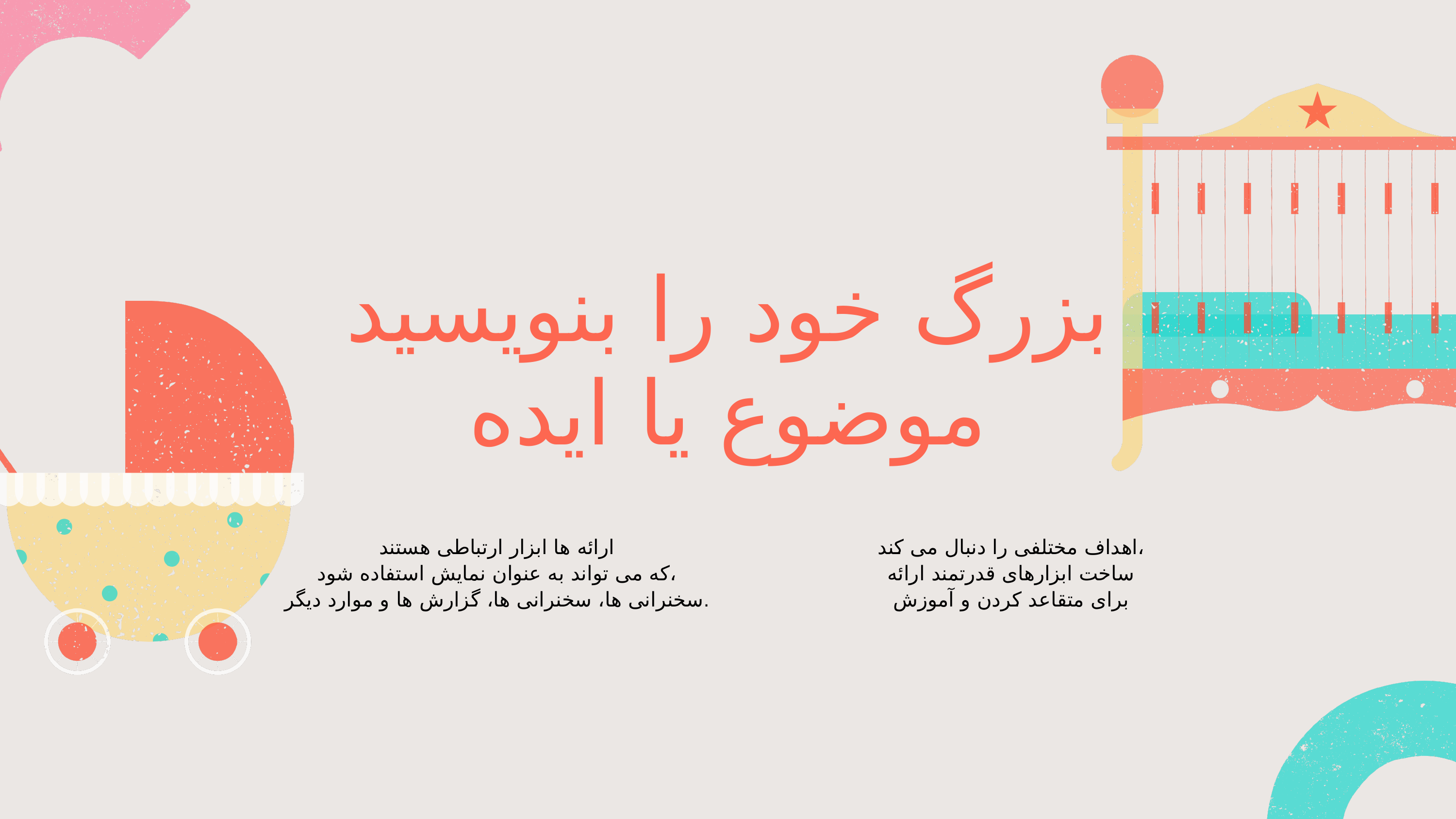

بزرگ خود را بنویسید
موضوع یا ایده

ارائه ها ابزار ارتباطی هستند
که می تواند به عنوان نمایش استفاده شود،
سخنرانی ها، سخنرانی ها، گزارش ها و موارد دیگر.
اهداف مختلفی را دنبال می کند،
ساخت ابزارهای قدرتمند ارائه
برای متقاعد کردن و آموزش